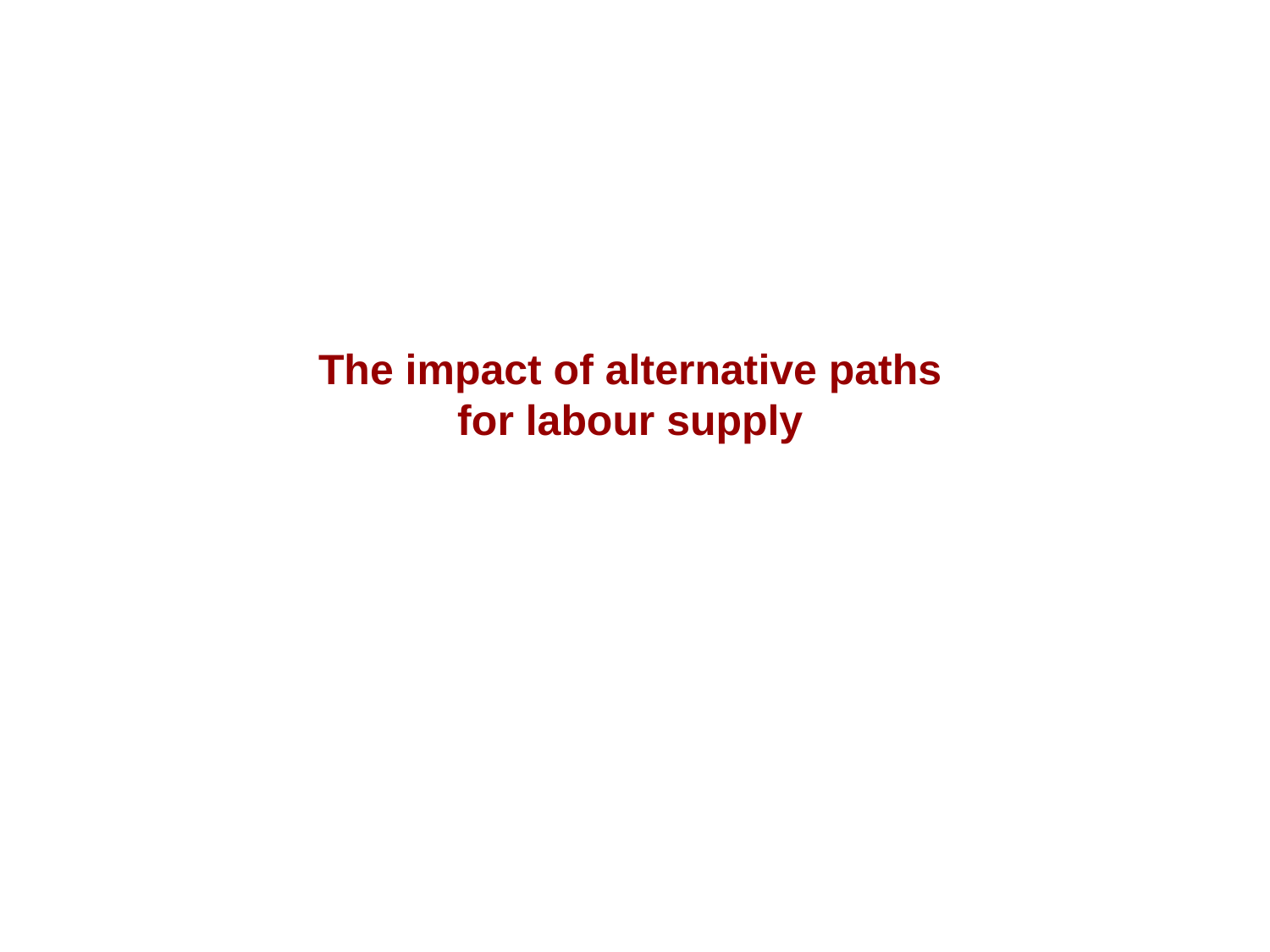

The impact of alternative paths
for labour supply